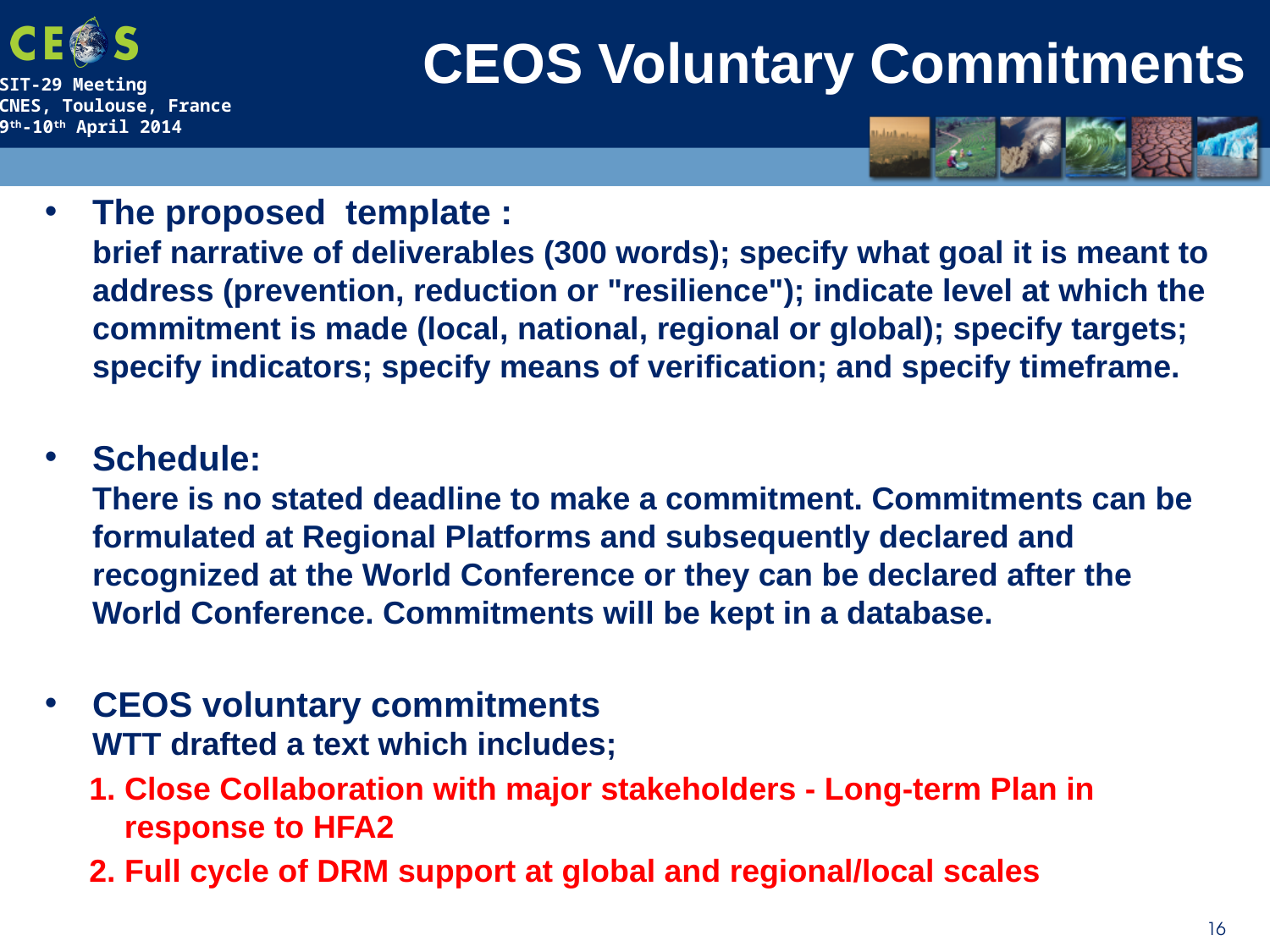

# CEOS Voluntary Commitments
The proposed  template :
brief narrative of deliverables (300 words); specify what goal it is meant to address (prevention, reduction or "resilience"); indicate level at which the commitment is made (local, national, regional or global); specify targets; specify indicators; specify means of verification; and specify timeframe.

Schedule:
There is no stated deadline to make a commitment. Commitments can be formulated at Regional Platforms and subsequently declared and recognized at the World Conference or they can be declared after the World Conference. Commitments will be kept in a database.

CEOS voluntary commitments
WTT drafted a text which includes;
     1. Close Collaboration with major stakeholders - Long-term Plan in
         response to HFA2
     2. Full cycle of DRM support at global and regional/local scales

16